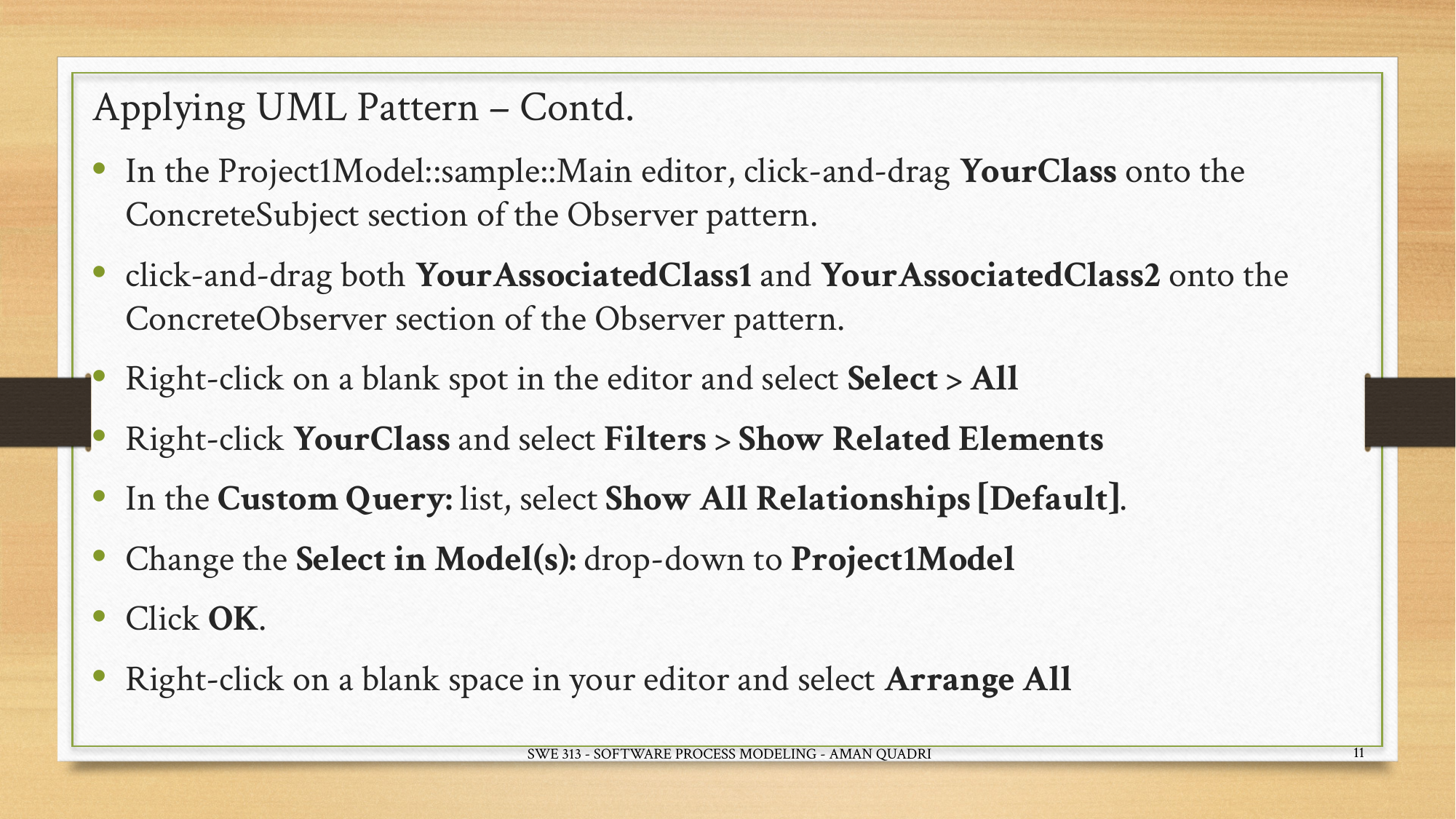

# Applying UML Pattern – Contd.
In the Project1Model::sample::Main editor, click-and-drag YourClass onto the ConcreteSubject section of the Observer pattern.
click-and-drag both YourAssociatedClass1 and YourAssociatedClass2 onto the ConcreteObserver section of the Observer pattern.
Right-click on a blank spot in the editor and select Select > All
Right-click YourClass and select Filters > Show Related Elements
In the Custom Query: list, select Show All Relationships [Default].
Change the Select in Model(s): drop-down to Project1Model
Click OK.
Right-click on a blank space in your editor and select Arrange All
11
SWE 313 - SOFTWARE PROCESS MODELING - AMAN QUADRI